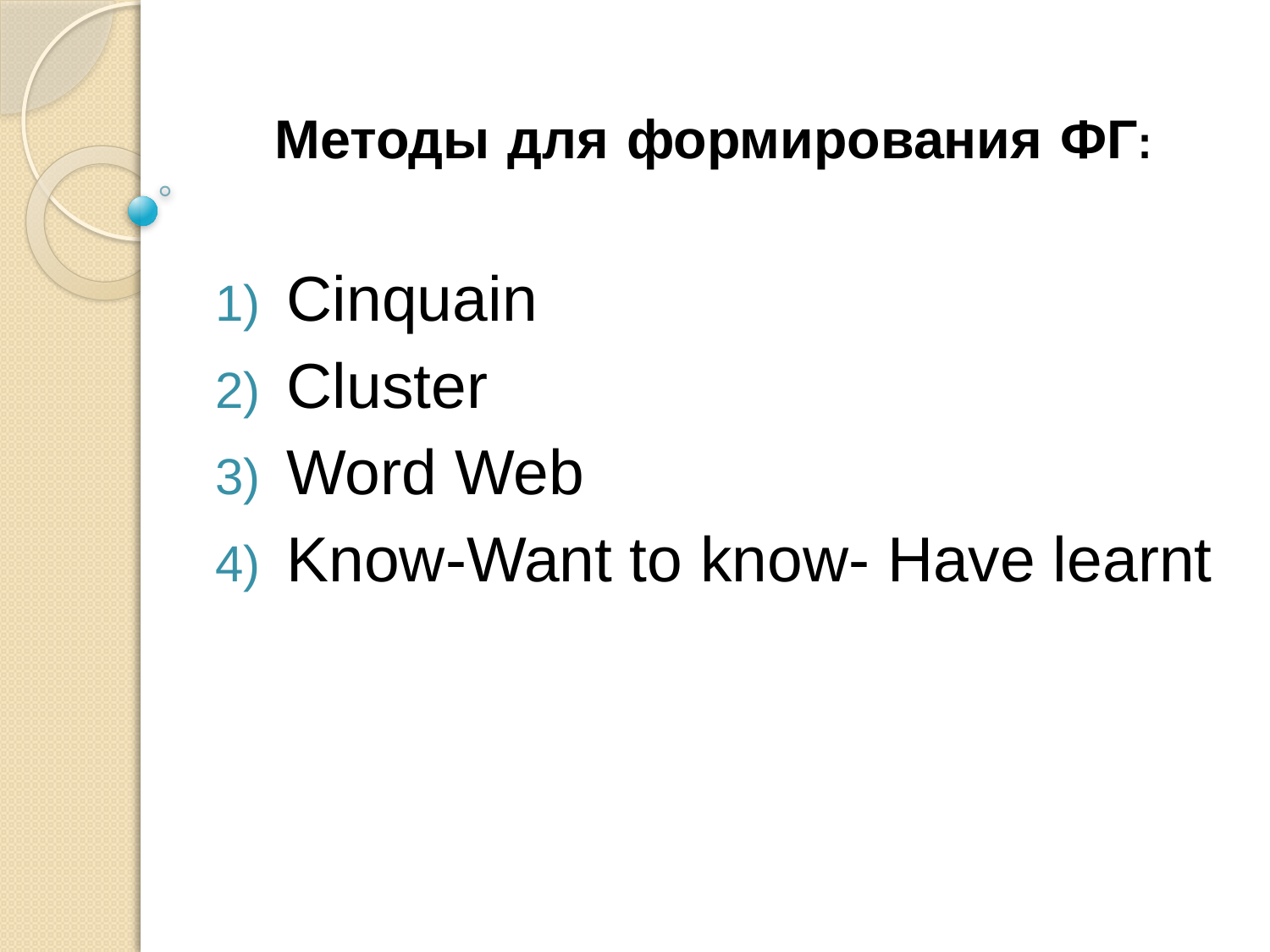

# Методы для формирования ФГ:
Cinquain
Cluster
Word Web
Know-Want to know- Have learnt